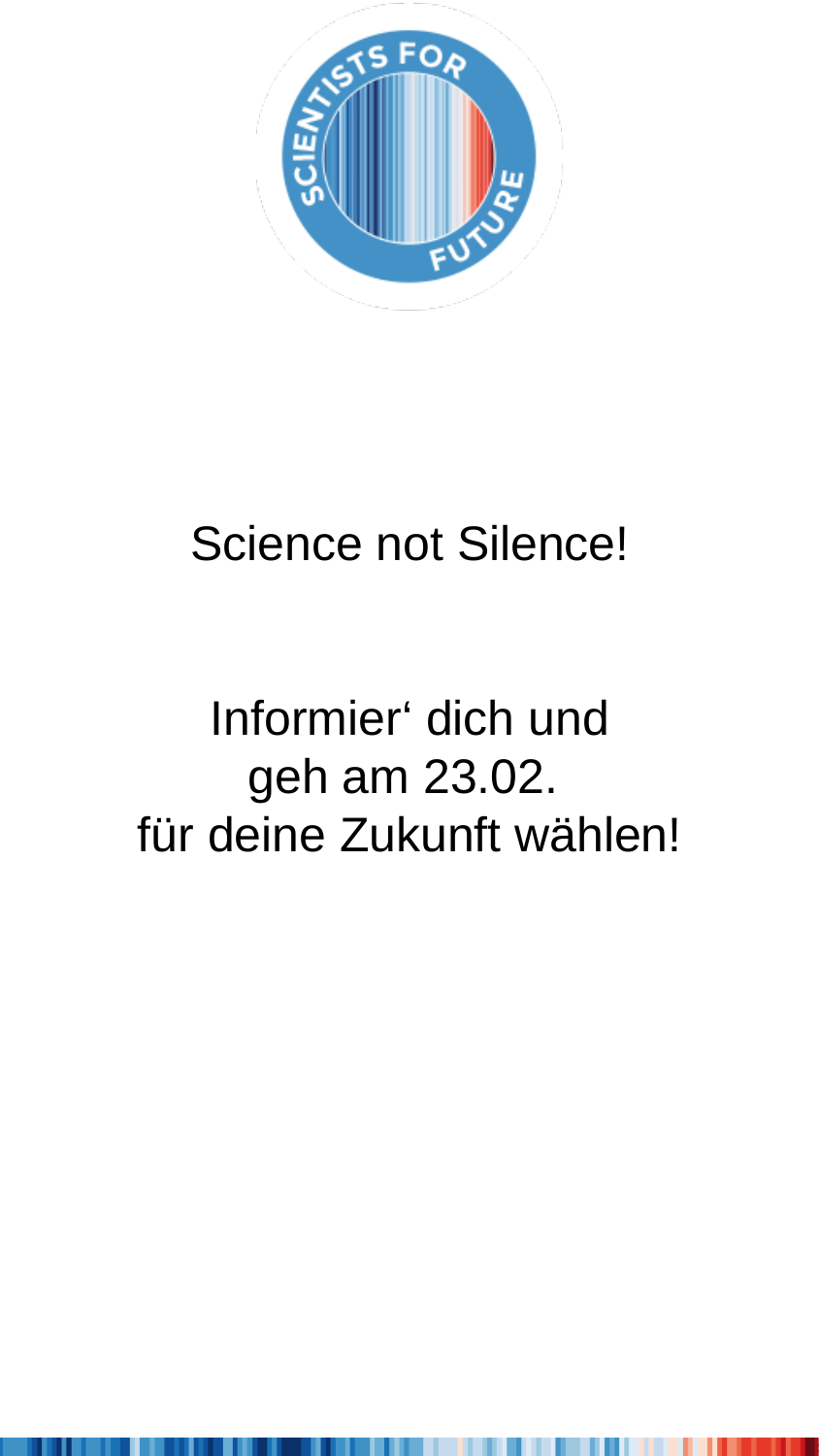

Science not Silence!

Informier‘ dich und
geh am 23.02.
für deine Zukunft wählen!